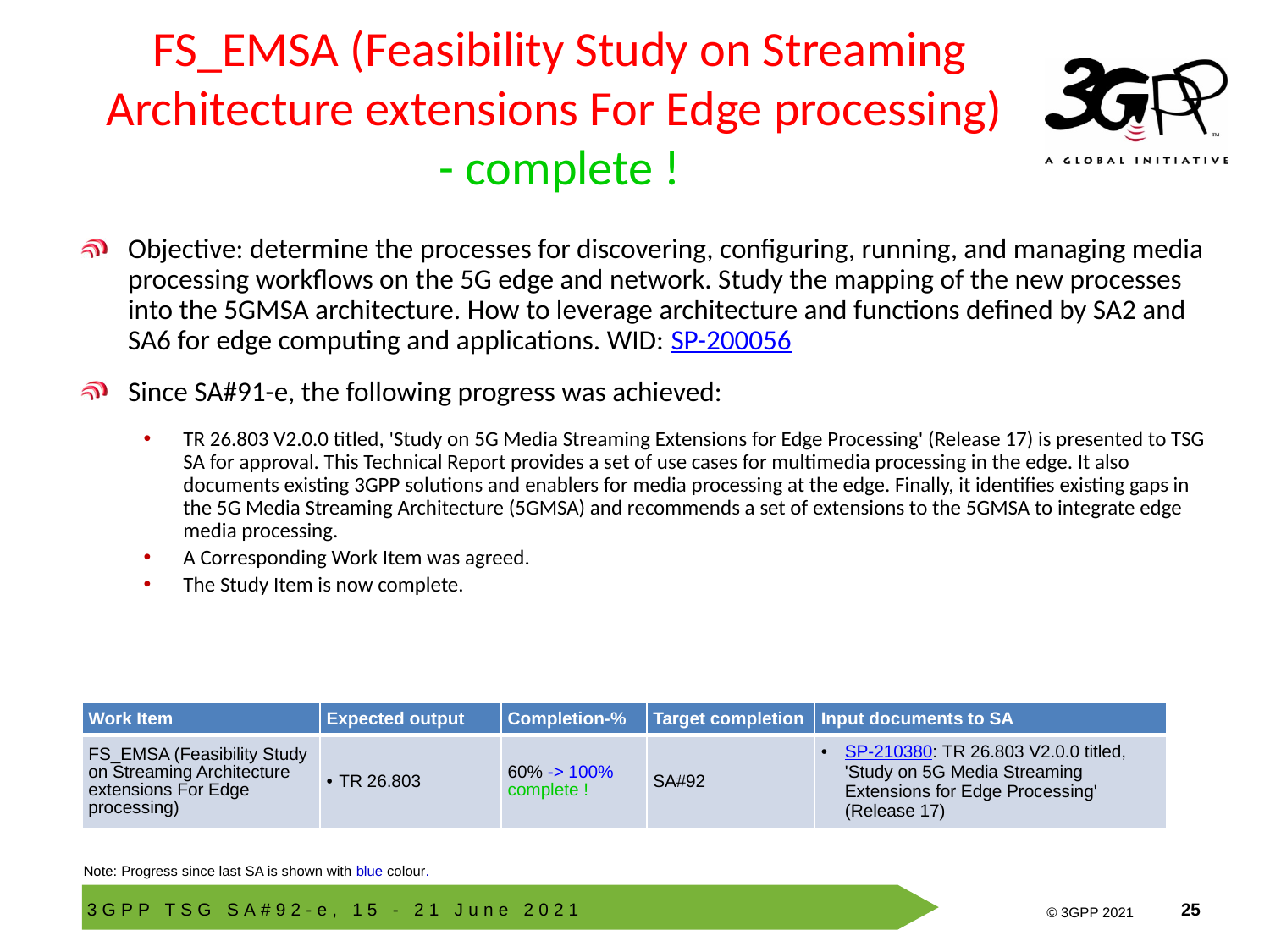

# FS_EMSA (Feasibility Study on Streaming Architecture extensions For Edge processing) - complete !
Objective: determine the processes for discovering, configuring, running, and managing media processing workflows on the 5G edge and network. Study the mapping of the new processes into the 5GMSA architecture. How to leverage architecture and functions defined by SA2 and SA6 for edge computing and applications. WID: SP-200056
Since SA#91-e, the following progress was achieved:
TR 26.803 V2.0.0 titled, 'Study on 5G Media Streaming Extensions for Edge Processing' (Release 17) is presented to TSG SA for approval. This Technical Report provides a set of use cases for multimedia processing in the edge. It also documents existing 3GPP solutions and enablers for media processing at the edge. Finally, it identifies existing gaps in the 5G Media Streaming Architecture (5GMSA) and recommends a set of extensions to the 5GMSA to integrate edge media processing.
A Corresponding Work Item was agreed.
The Study Item is now complete.
| Work Item | Expected output | Completion-% | Target completion | Input documents to SA |
| --- | --- | --- | --- | --- |
| FS\_EMSA (Feasibility Study on Streaming Architecture extensions For Edge processing) | TR 26.803 | 60% -> 100% complete ! | SA#92 | SP-210380: TR 26.803 V2.0.0 titled, 'Study on 5G Media Streaming Extensions for Edge Processing' (Release 17) |
Note: Progress since last SA is shown with blue colour.